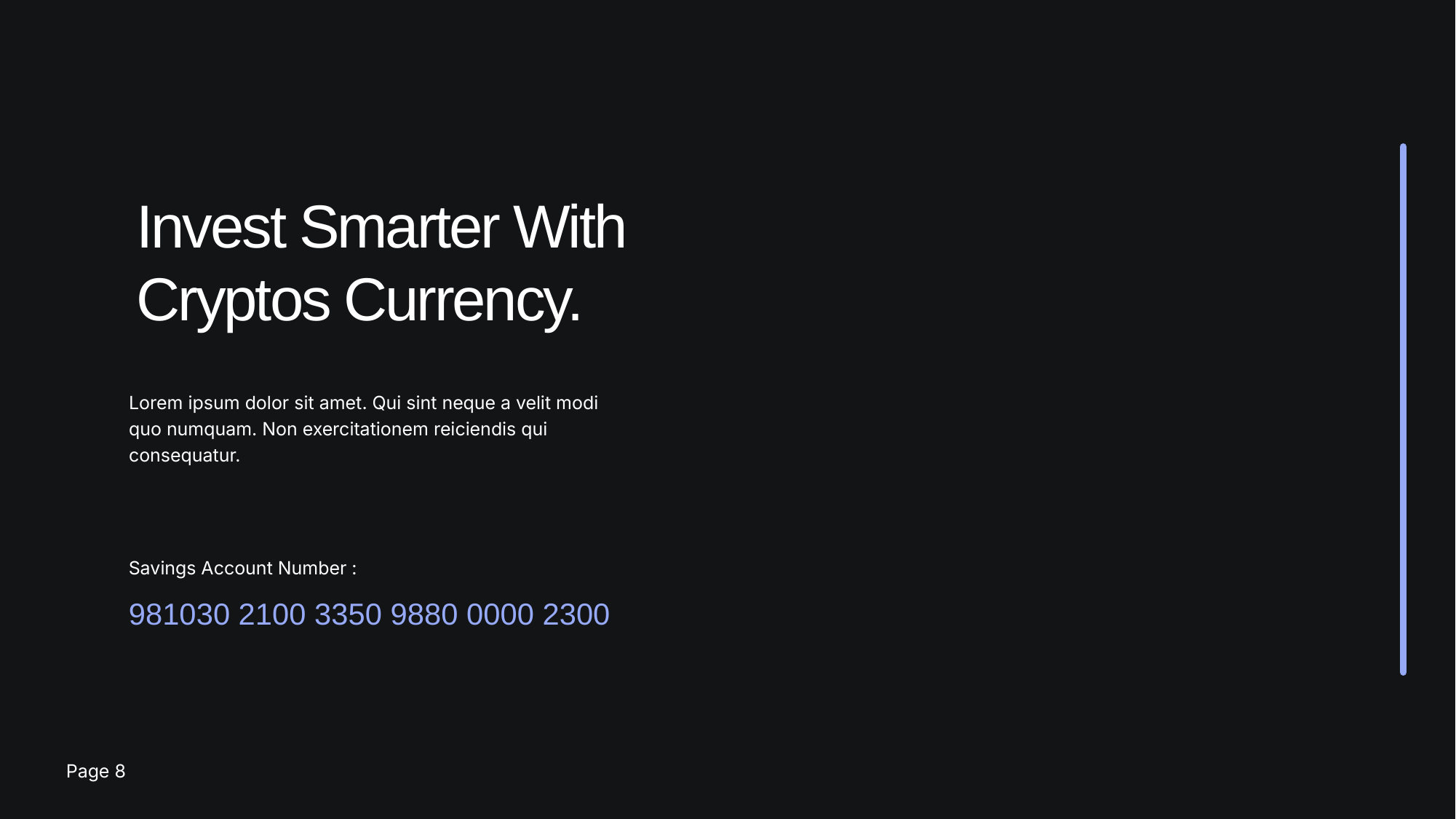

Invest Smarter With
Cryptos Currency.
Lorem ipsum dolor sit amet. Qui sint neque a velit modi quo numquam. Non exercitationem reiciendis qui consequatur.
Savings Account Number :
981030 2100 3350 9880 0000 2300